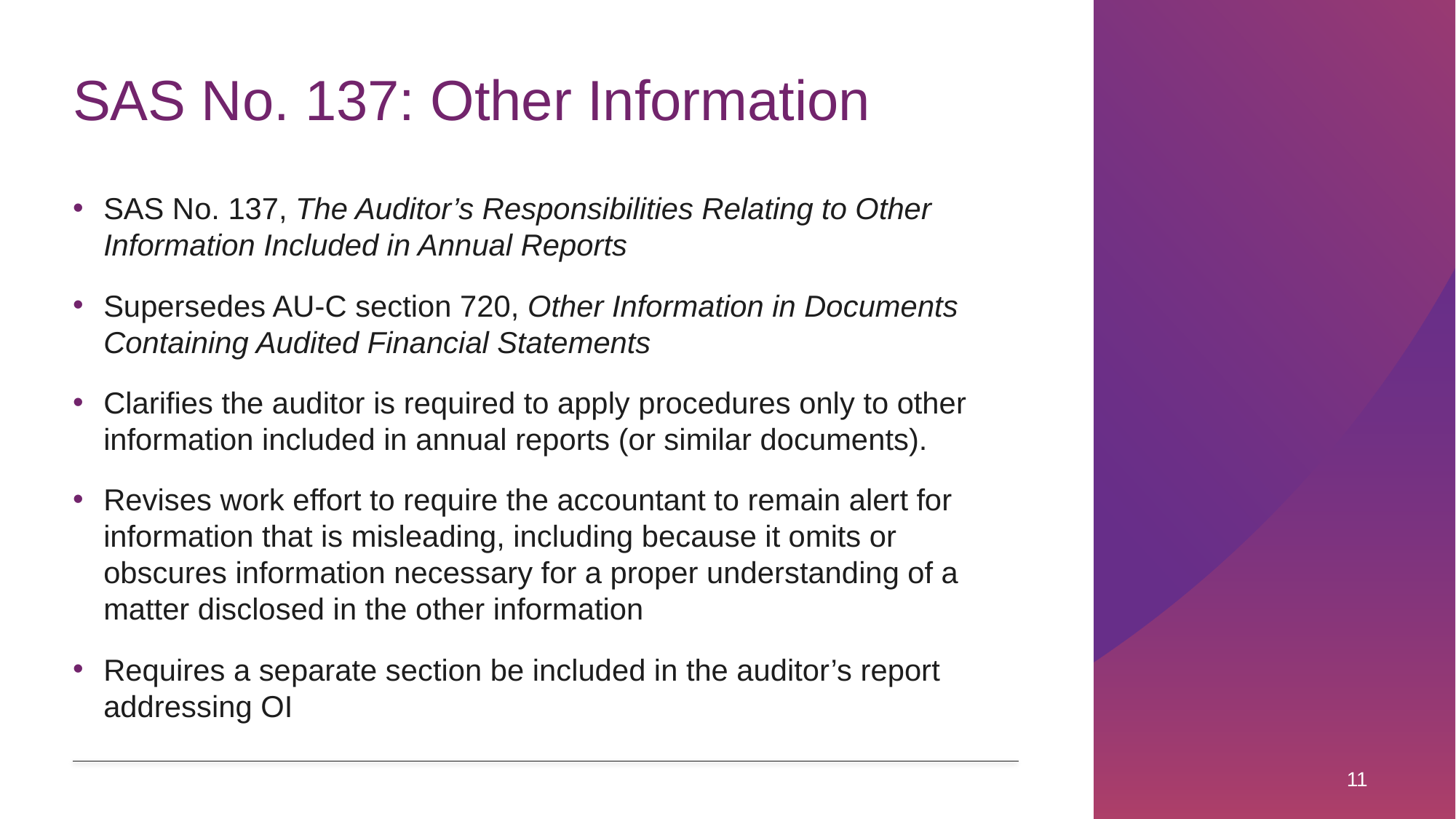

# SAS No. 137: Other Information

SAS No. 137, The Auditor’s Responsibilities Relating to Other Information Included in Annual Reports
Supersedes AU-C section 720, Other Information in Documents Containing Audited Financial Statements
Clarifies the auditor is required to apply procedures only to other information included in annual reports (or similar documents).
Revises work effort to require the accountant to remain alert for information that is misleading, including because it omits or obscures information necessary for a proper understanding of a matter disclosed in the other information
Requires a separate section be included in the auditor’s report addressing OI